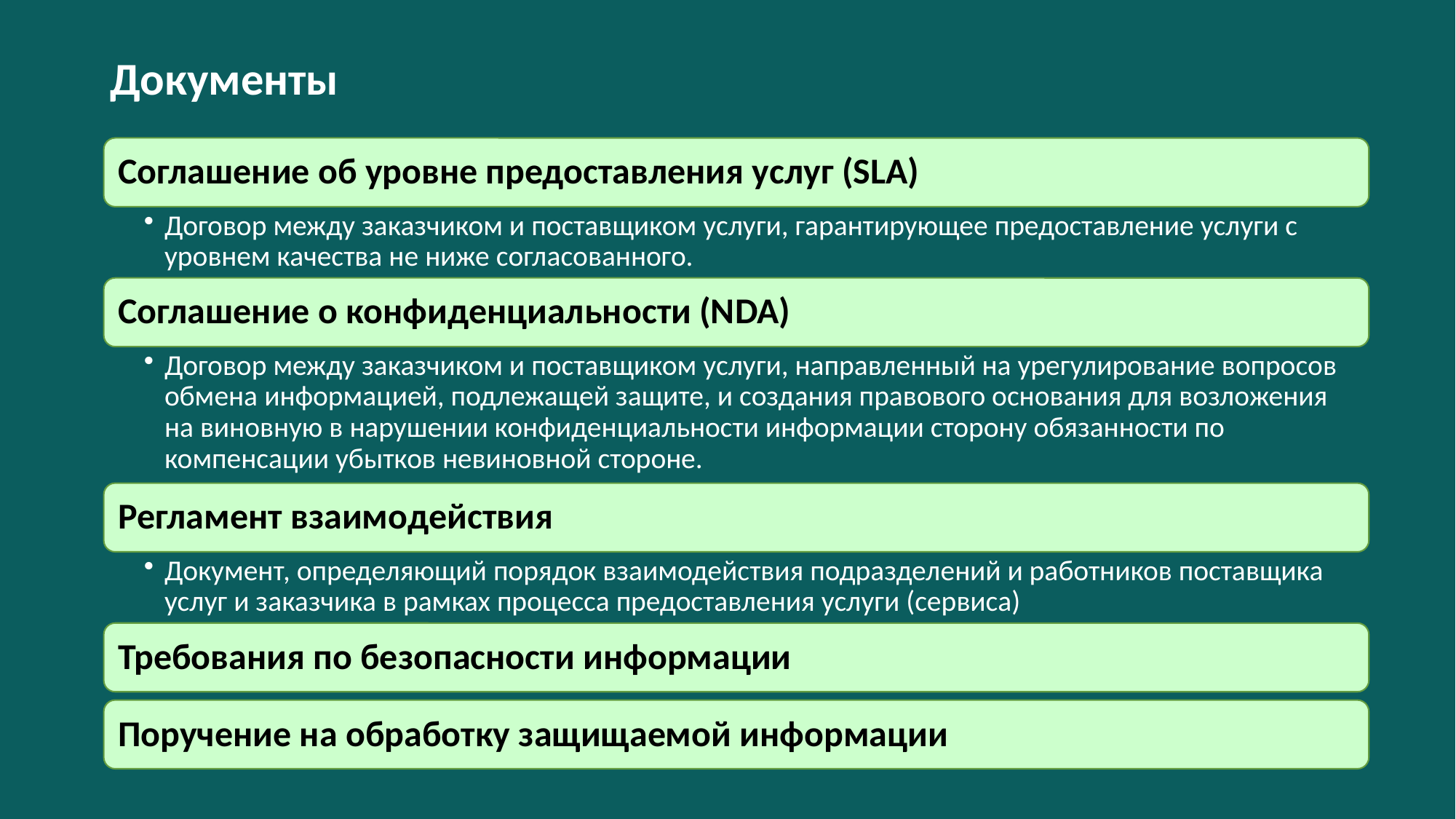

# Документы
Соглашение об уровне предоставления услуг (SLA)
Договор между заказчиком и поставщиком услуги, гарантирующее предоставление услуги с уровнем качества не ниже согласованного.
Соглашение о конфиденциальности (NDA)
Договор между заказчиком и поставщиком услуги, направленный на урегулирование вопросов обмена информацией, подлежащей защите, и создания правового основания для возложения на виновную в нарушении конфиденциальности информации сторону обязанности по компенсации убытков невиновной стороне.
Регламент взаимодействия
Документ, определяющий порядок взаимодействия подразделений и работников поставщика услуг и заказчика в рамках процесса предоставления услуги (сервиса)
Требования по безопасности информации
Поручение на обработку защищаемой информации